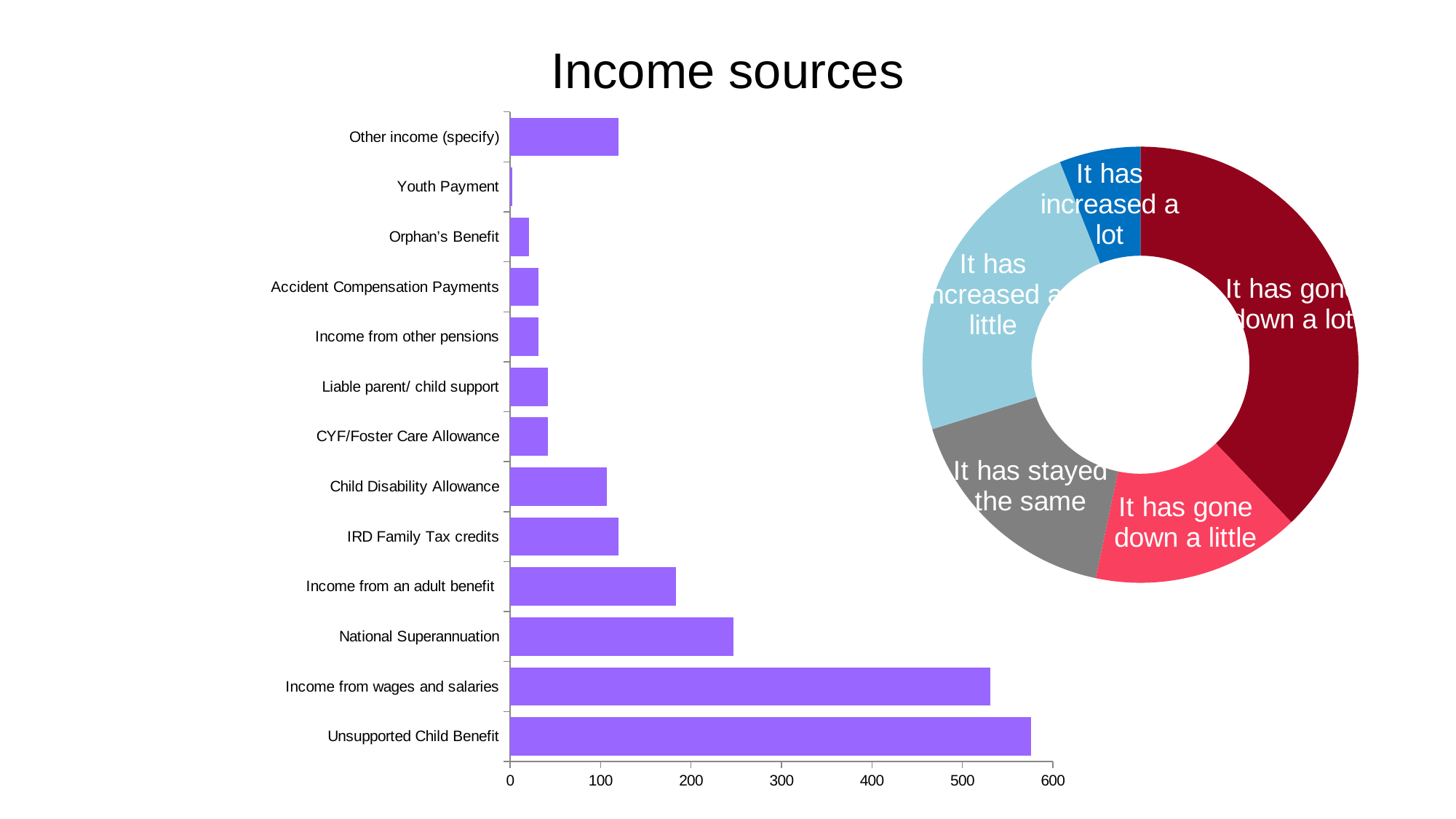

# Income sources

### Chart

| Category |  |
|---|---|
| Unsupported Child Benefit | 576.0 |
| Income from wages and salaries | 531.0 |
| National Superannuation | 247.0 |
| Income from an adult benefit  | 183.0 |
| IRD Family Tax credits | 120.0 |
| Child Disability Allowance | 107.0 |
| CYF/Foster Care Allowance | 42.0 |
| Liable parent/ child support | 42.0 |
| Income from other pensions | 31.0 |
| Accident Compensation Payments | 31.0 |
| Orphan’s Benefit | 21.0 |
| Youth Payment | 2.0 |
| Other income (specify) | 120.0 |

### Chart

| Category |  |
|---|---|
| It has gone down a lot | 333.0 |
| It has gone down a little | 136.0 |
| It has stayed the same | 149.0 |
| It has increased a little | 209.0 |
| It has increased a lot | 53.0 |